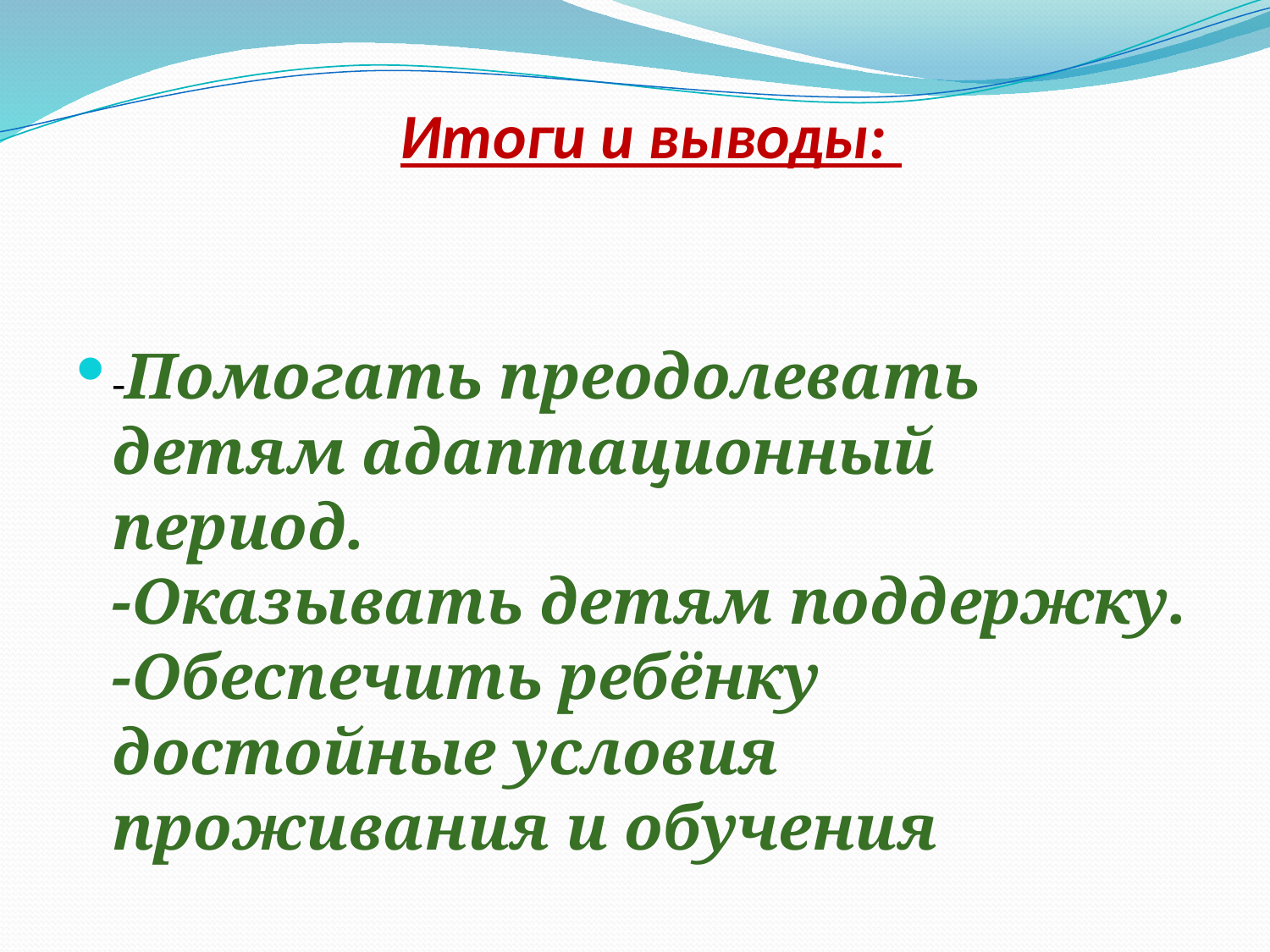

# Итоги и выводы:

-Помогать преодолевать детям адаптационный период.
-Оказывать детям поддержку.
-Обеспечить ребёнку достойные условия проживания и обучения